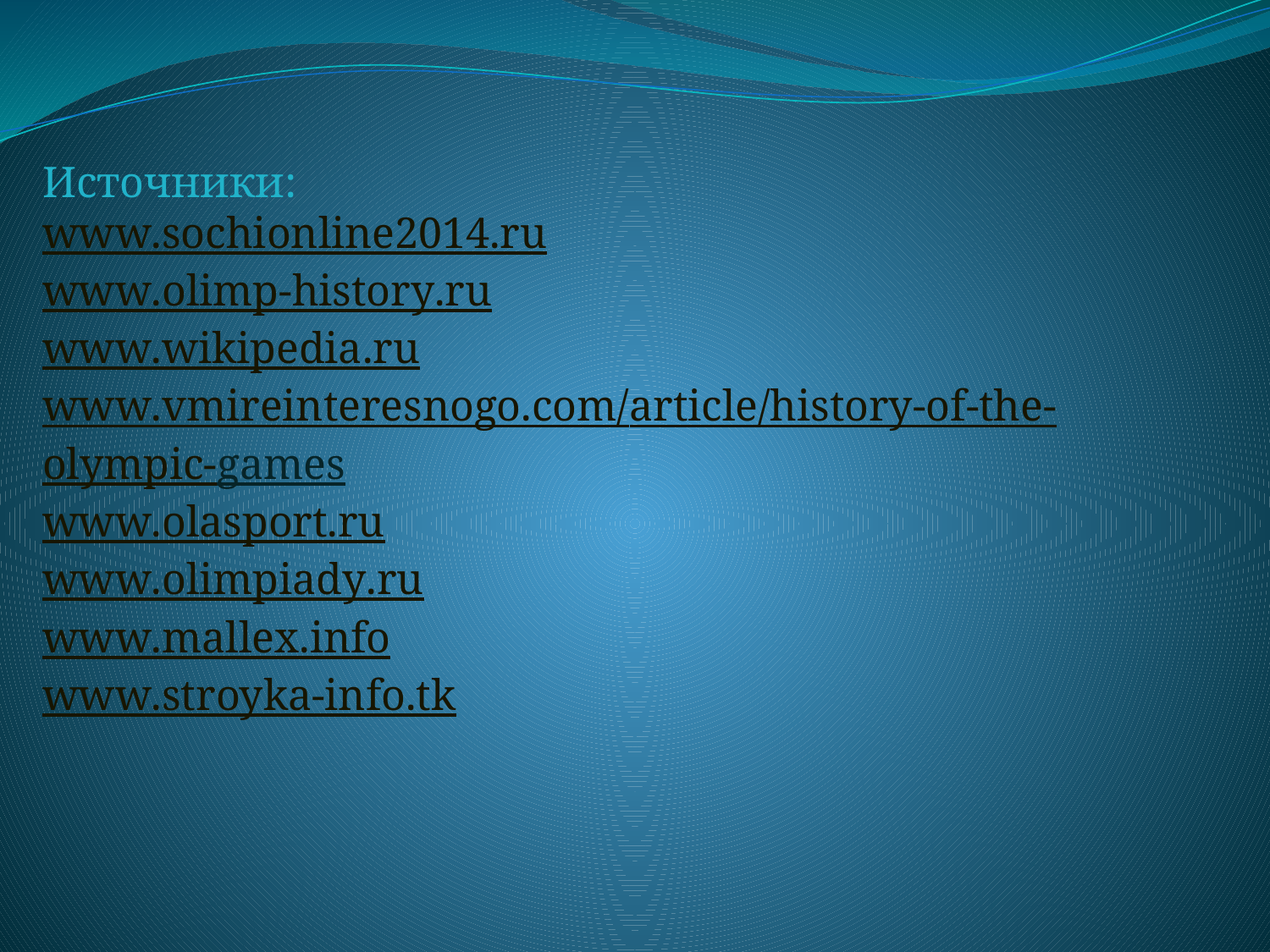

Источники:
www.sochionline2014.ru
www.olimp-history.ru
www.wikipedia.ru
www.vmireinteresnogo.com/article/history-of-the-olympic-games
www.olasport.ru
www.olimpiady.ru
www.mallex.info
www.stroyka-info.tk